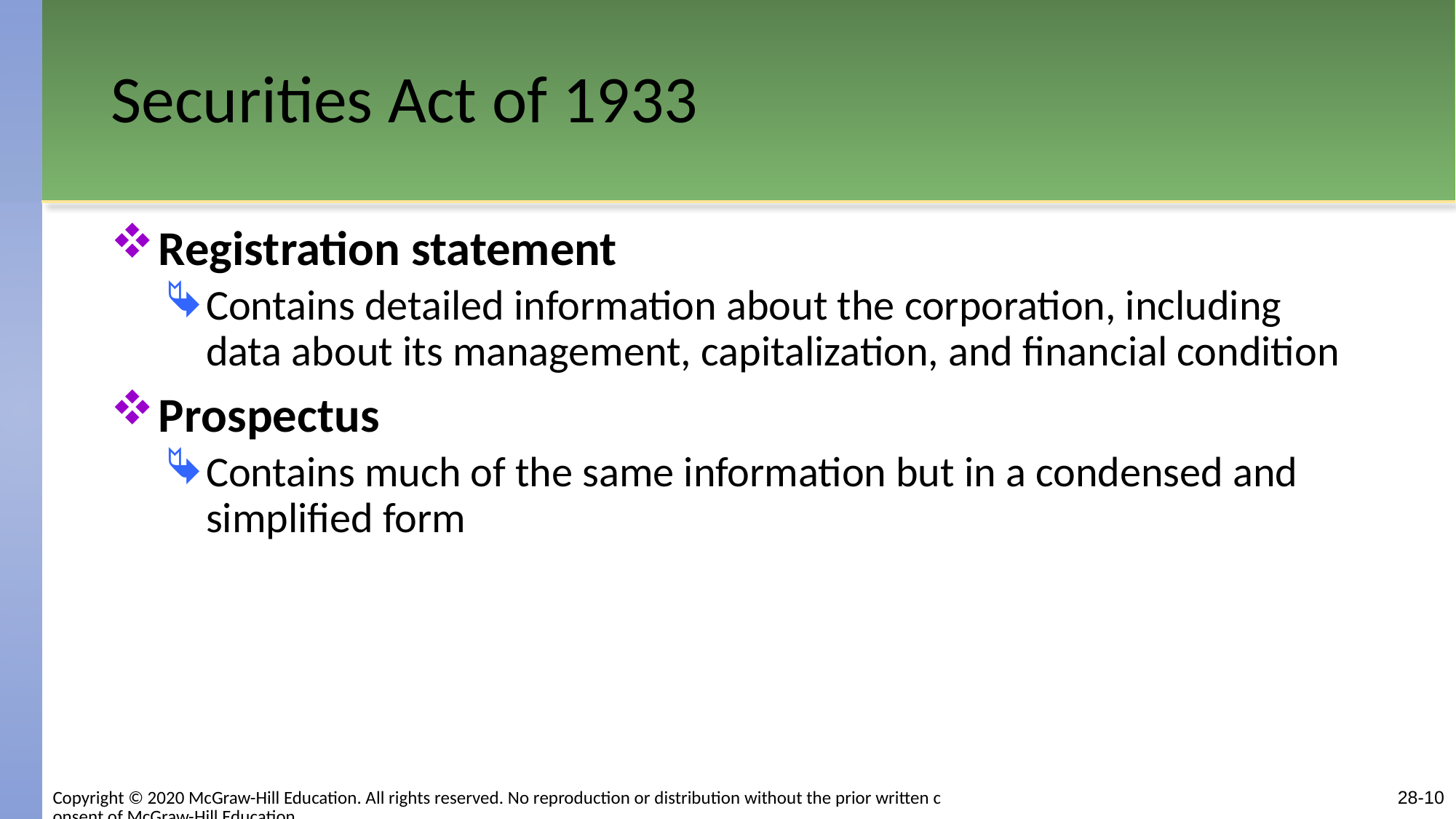

# Securities Act of 1933
Registration statement
Contains detailed information about the corporation, including data about its management, capitalization, and financial condition
Prospectus
Contains much of the same information but in a condensed and simplified form

Copyright © 2020 McGraw-Hill Education. All rights reserved. No reproduction or distribution without the prior written consent of McGraw-Hill Education.
28-10